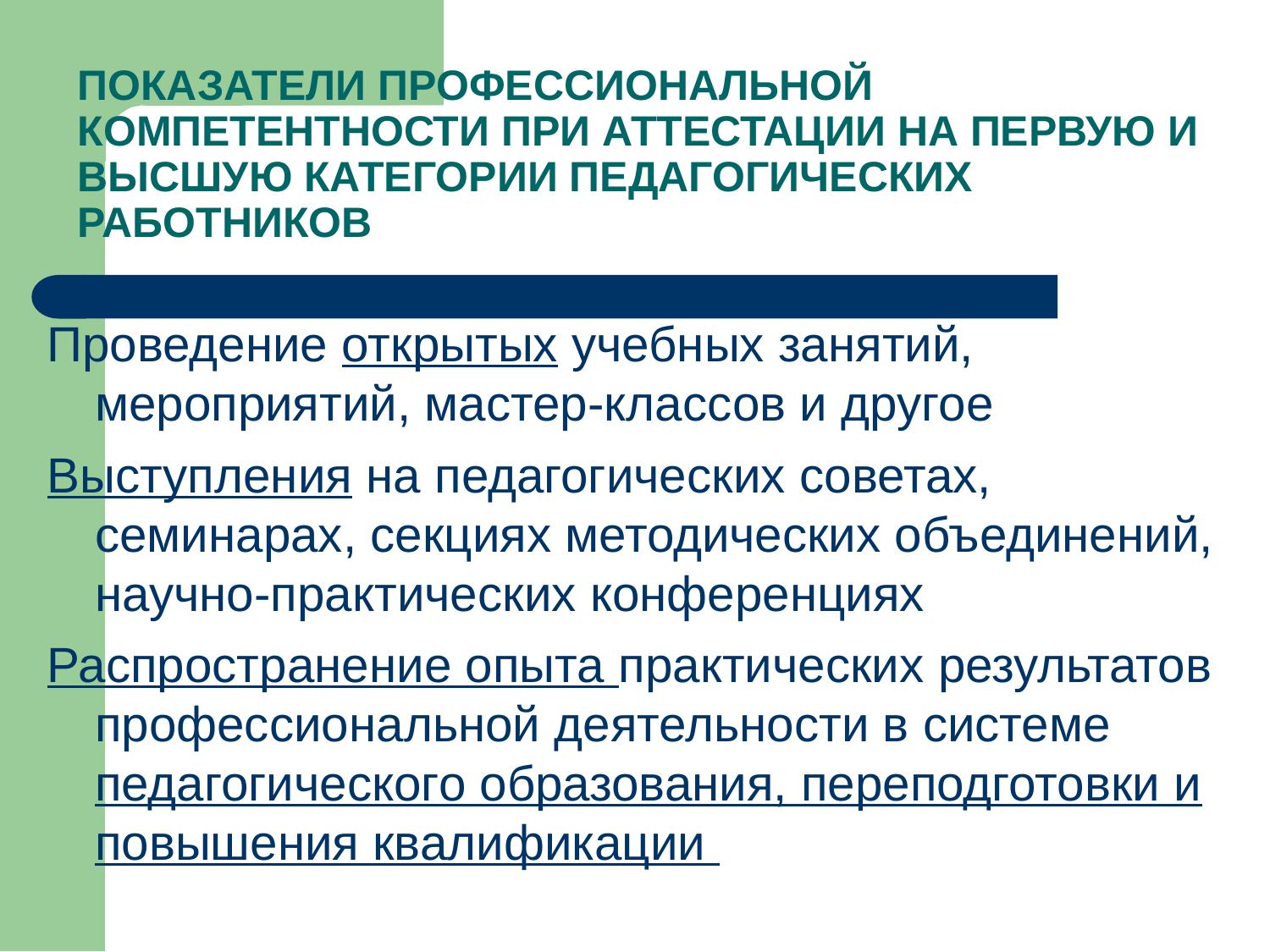

# ПОКАЗАТЕЛИ ПРОФЕССИОНАЛЬНОЙ КОМПЕТЕНТНОСТИ ПРИ АТТЕСТАЦИИ НА ПЕРВУЮ И ВЫСШУЮ КАТЕГОРИИ ПЕДАГОГИЧЕСКИХ РАБОТНИКОВ
Проведение открытых учебных занятий, мероприятий, мастер-классов и другое
Выступления на педагогических советах, семинарах, секциях методических объединений, научно-практических конференциях
Распространение опыта практических результатов профессиональной деятельности в системе педагогического образования, переподготовки и повышения квалификации